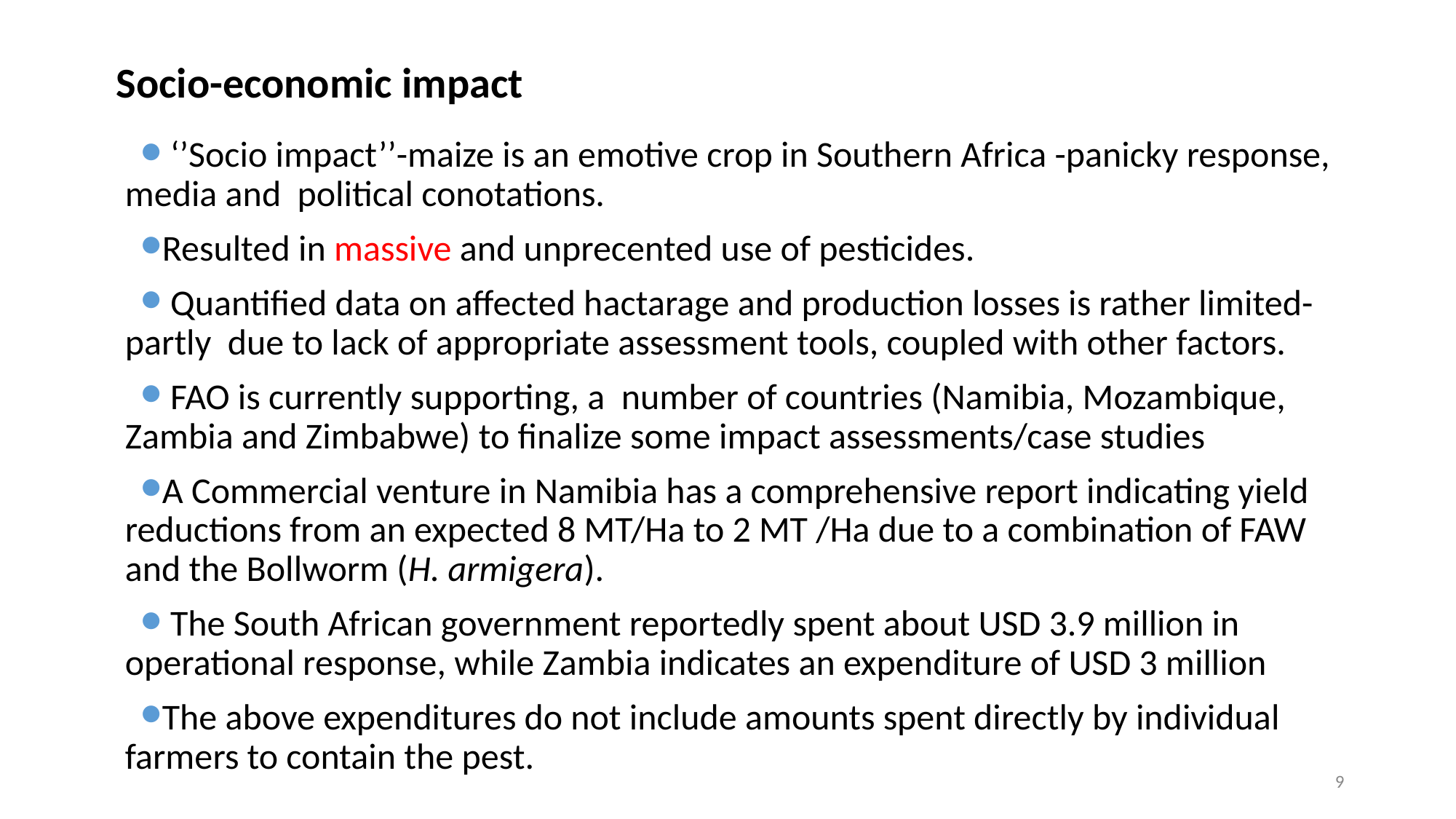

# Socio-economic impact
 ‘’Socio impact’’-maize is an emotive crop in Southern Africa -panicky response, media and  political conotations.
Resulted in massive and unprecented use of pesticides.
 Quantified data on affected hactarage and production losses is rather limited- partly  due to lack of appropriate assessment tools, coupled with other factors.
 FAO is currently supporting, a  number of countries (Namibia, Mozambique, Zambia and Zimbabwe) to finalize some impact assessments/case studies
A Commercial venture in Namibia has a comprehensive report indicating yield reductions from an expected 8 MT/Ha to 2 MT /Ha due to a combination of FAW and the Bollworm (H. armigera).
 The South African government reportedly spent about USD 3.9 million in operational response, while Zambia indicates an expenditure of USD 3 million
The above expenditures do not include amounts spent directly by individual farmers to contain the pest.
9